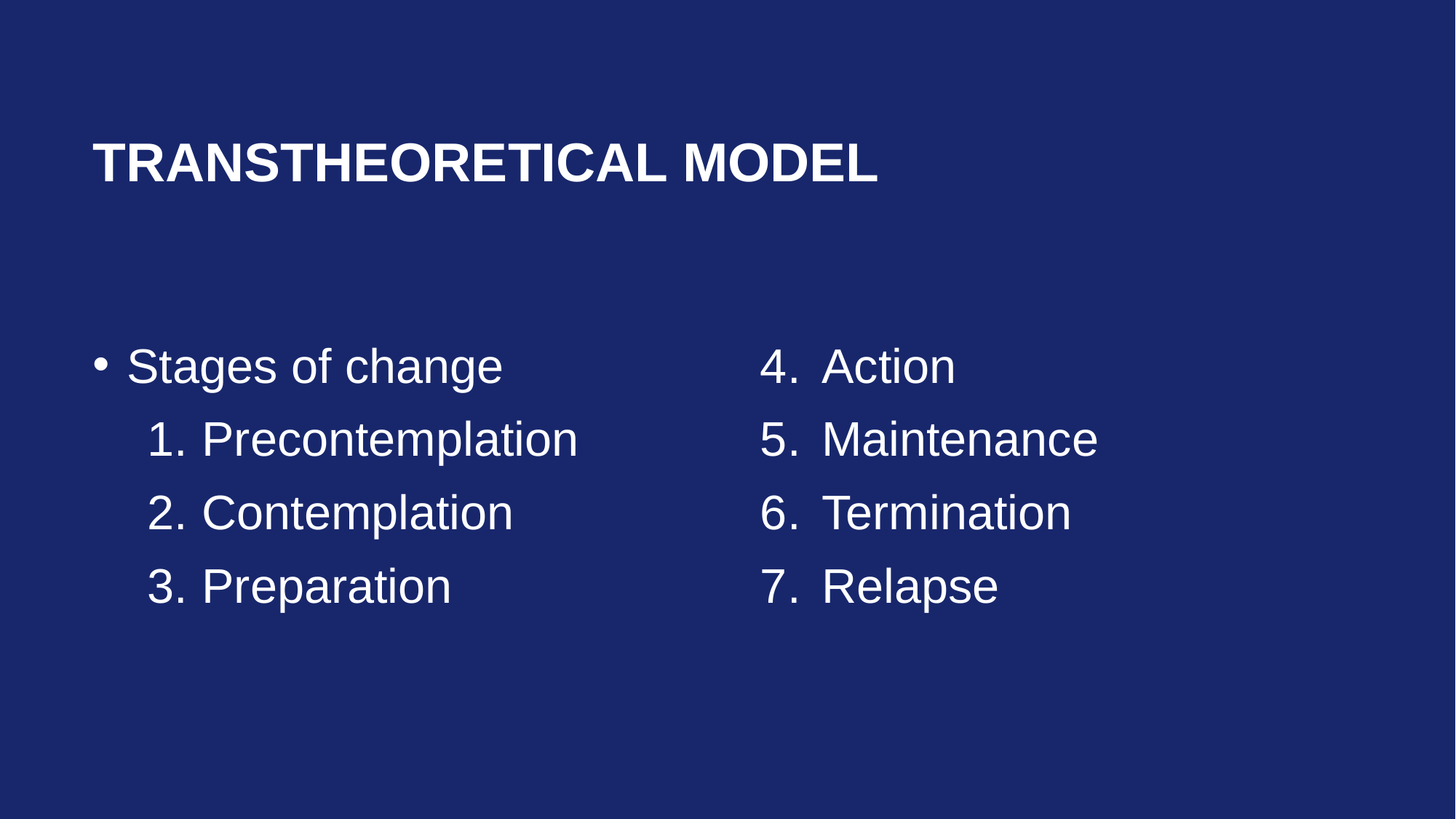

# Transtheoretical Model
Stages of change
Precontemplation
Contemplation
Preparation
Action
Maintenance
Termination
Relapse